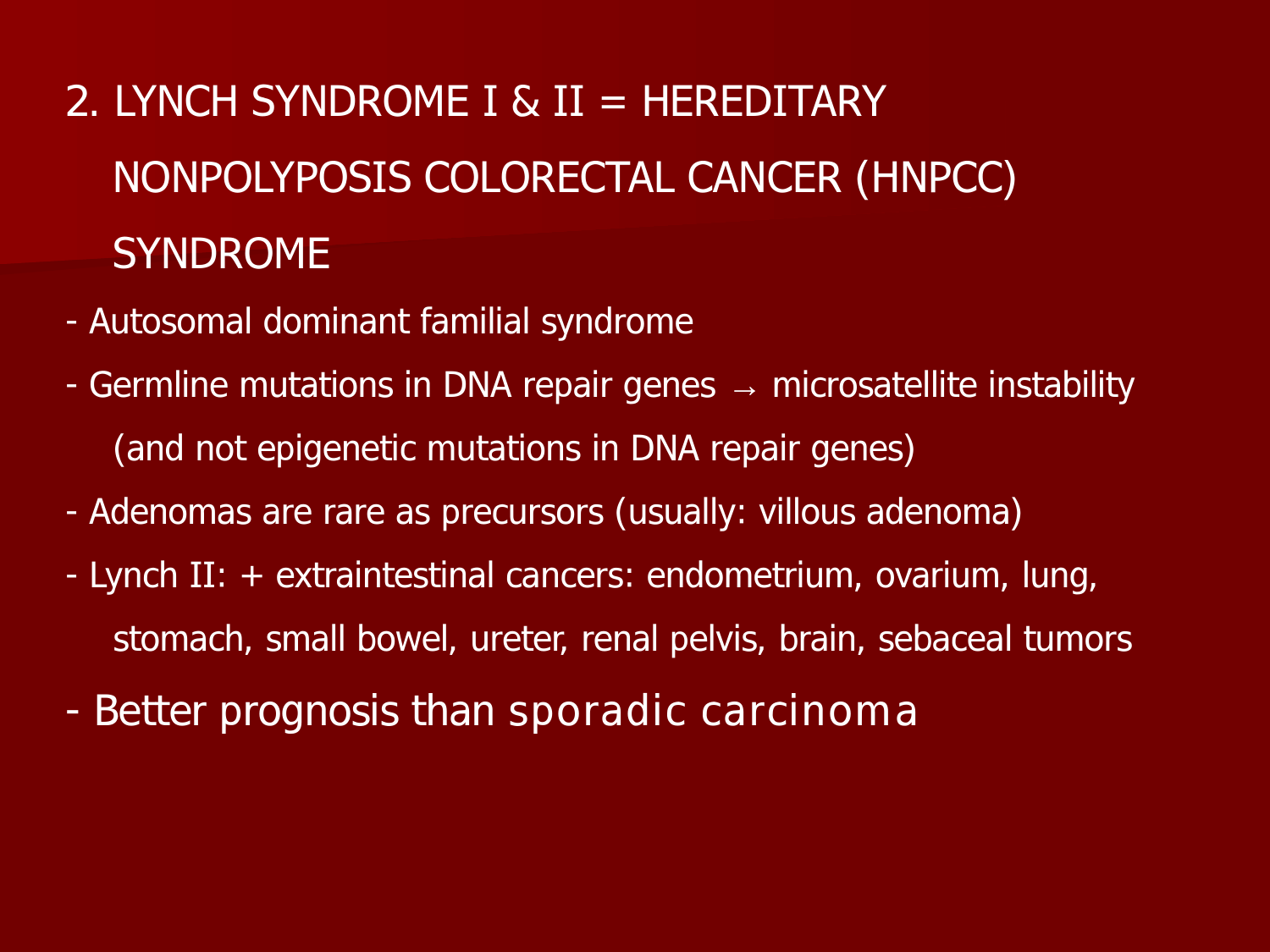

2. LYNCH SYNDROME I & II = HEREDITARY NONPOLYPOSIS COLORECTAL CANCER (HNPCC) SYNDROME
- Autosomal dominant familial syndrome
- Germline mutations in DNA repair genes → microsatellite instability (and not epigenetic mutations in DNA repair genes)
- Adenomas are rare as precursors (usually: villous adenoma)
- Lynch II: + extraintestinal cancers: endometrium, ovarium, lung, stomach, small bowel, ureter, renal pelvis, brain, sebaceal tumors
- Better prognosis than sporadic carcinoma